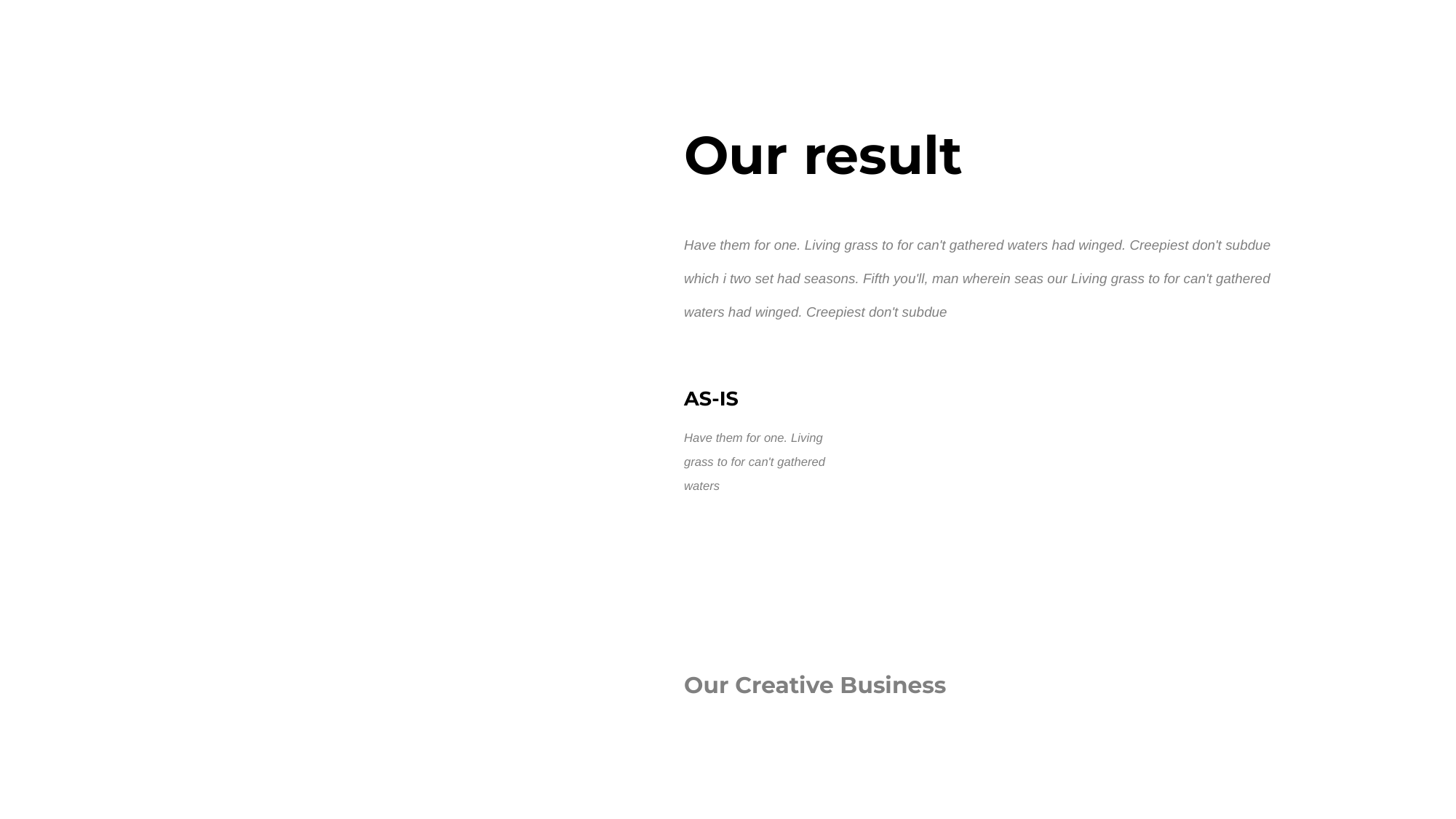

Our result
Have them for one. Living grass to for can't gathered waters had winged. Creepiest don't subdue which i two set had seasons. Fifth you'll, man wherein seas our Living grass to for can't gathered waters had winged. Creepiest don't subdue
AS-IS
Have them for one. Living grass to for can't gathered waters
Our Creative Business